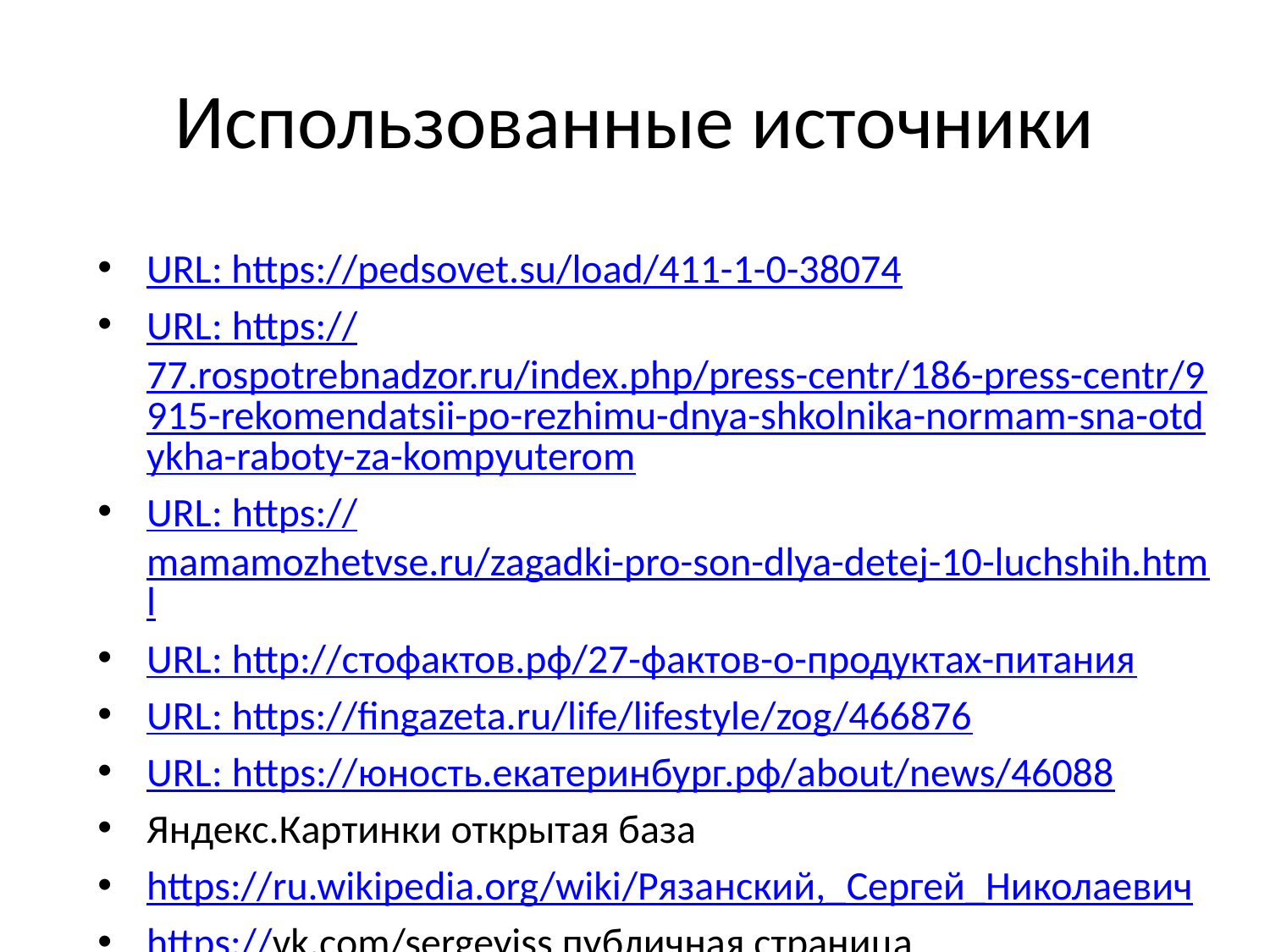

# Использованные источники
URL: https://pedsovet.su/load/411-1-0-38074
URL: https://77.rospotrebnadzor.ru/index.php/press-centr/186-press-centr/9915-rekomendatsii-po-rezhimu-dnya-shkolnika-normam-sna-otdykha-raboty-za-kompyuterom
URL: https://mamamozhetvse.ru/zagadki-pro-son-dlya-detej-10-luchshih.html
URL: http://стофактов.рф/27-фактов-о-продуктах-питания
URL: https://fingazeta.ru/life/lifestyle/zog/466876
URL: https://юность.екатеринбург.рф/about/news/46088
Яндекс.Картинки открытая база
https://ru.wikipedia.org/wiki/Рязанский,_Сергей_Николаевич
https://vk.com/sergeyiss публичная страница